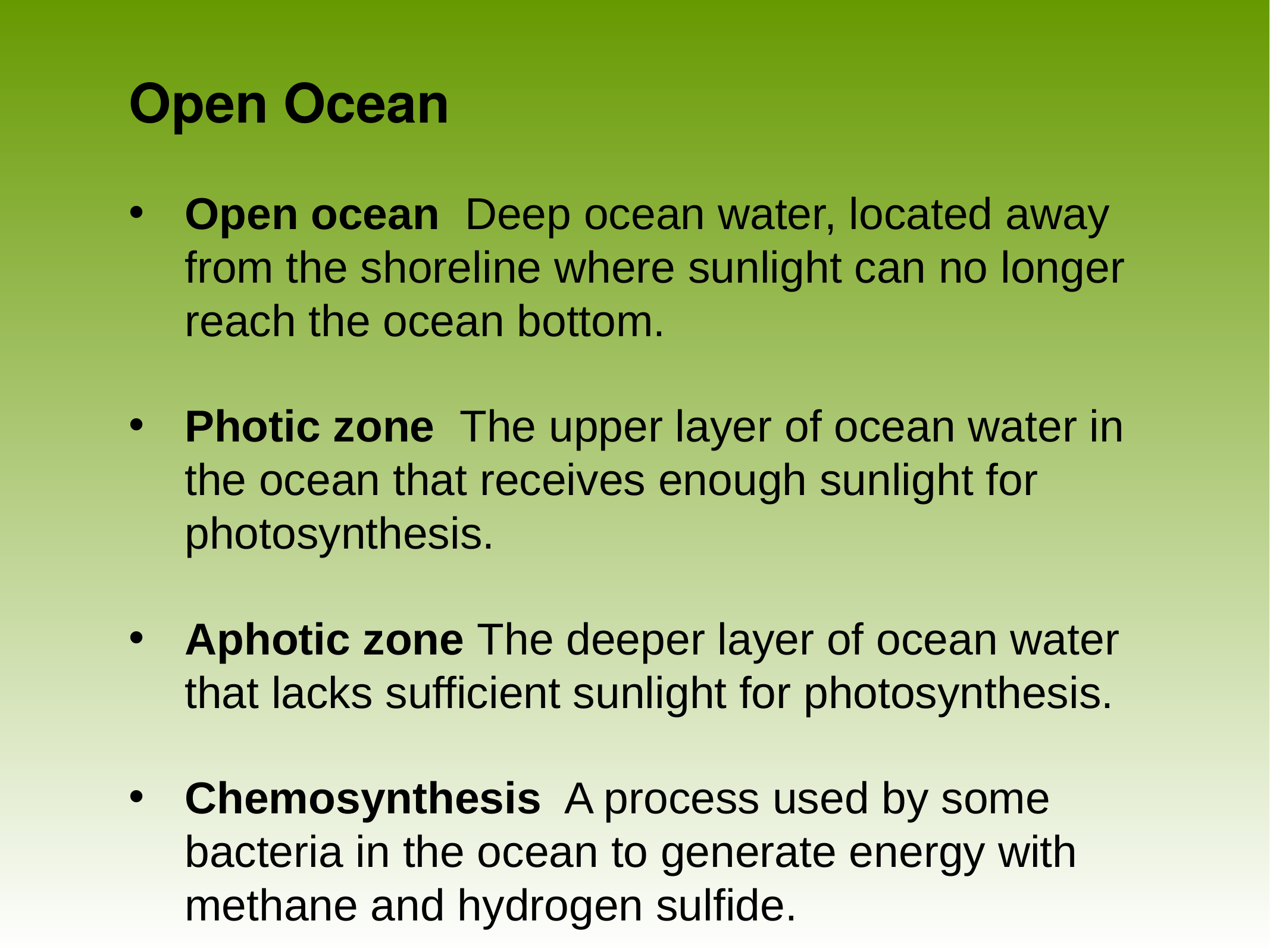

# Open Ocean
Open ocean  Deep ocean water, located away from the shoreline where sunlight can no longer reach the ocean bottom.
Photic zone  The upper layer of ocean water in the ocean that receives enough sunlight for photosynthesis.
Aphotic zone The deeper layer of ocean water that lacks sufficient sunlight for photosynthesis.
Chemosynthesis  A process used by some bacteria in the ocean to generate energy with methane and hydrogen sulfide.